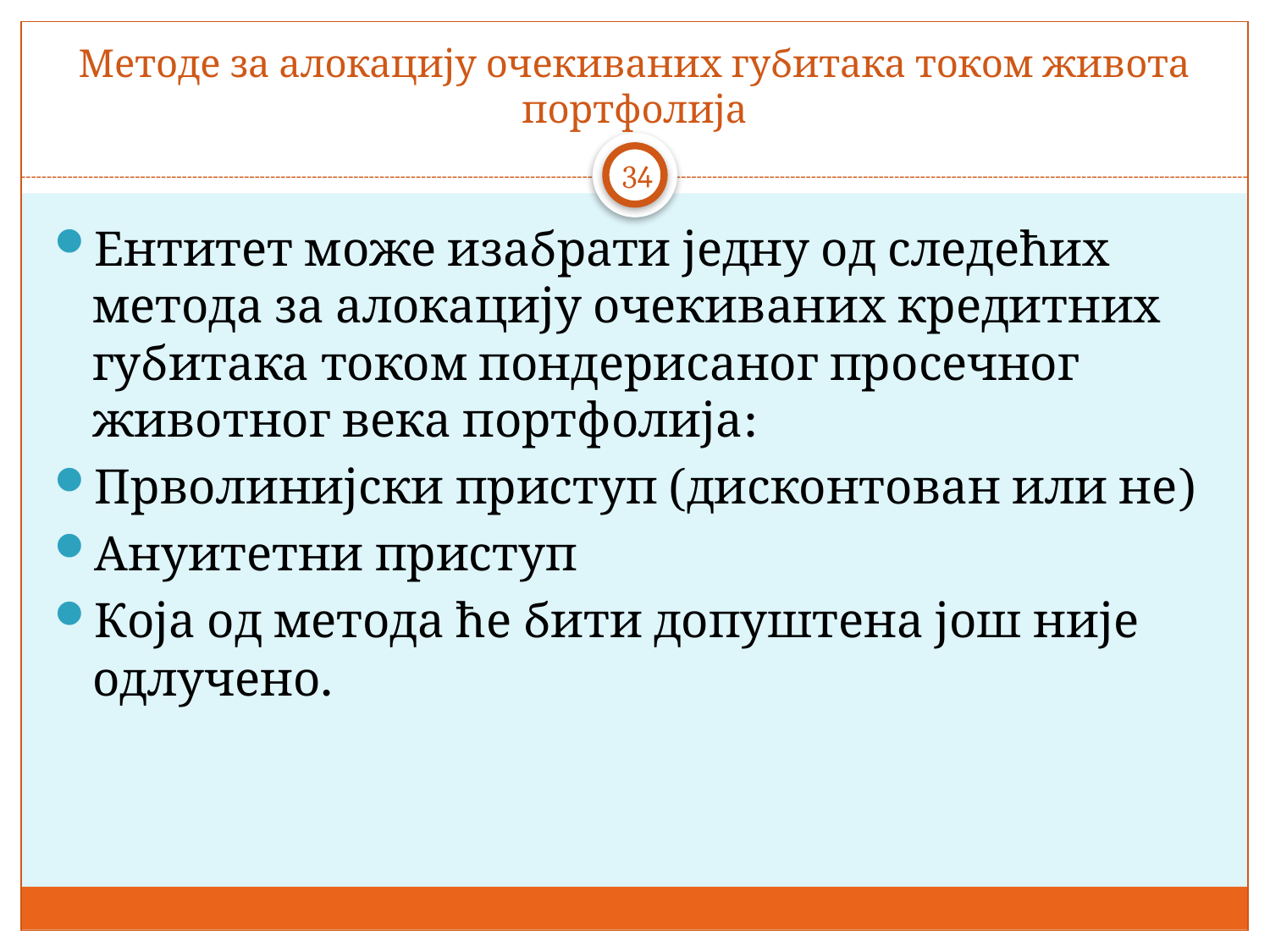

# Методе за алокацију очекиваних губитака током живота портфолија
34
Ентитет може изабрати једну од следећих метода за алокацију очекиваних кредитних губитака током пондерисаног просечног животног века портфолија:
Прволинијски приступ (дисконтован или не)
Ануитетни приступ
Која од метода ће бити допуштена још није одлучено.